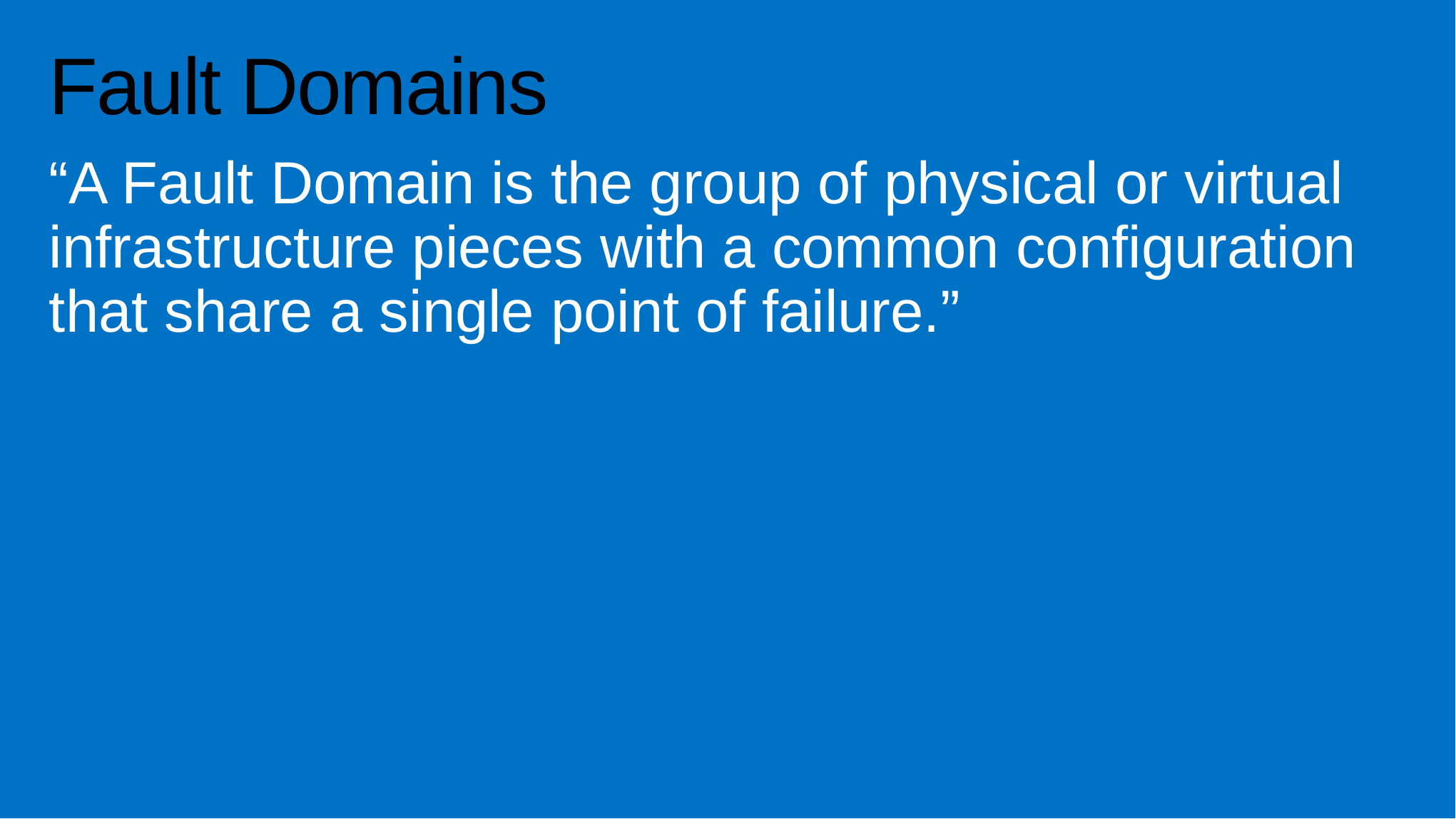

# Fault Domains
“A Fault Domain is the group of physical or virtual infrastructure pieces with a common configuration that share a single point of failure.”